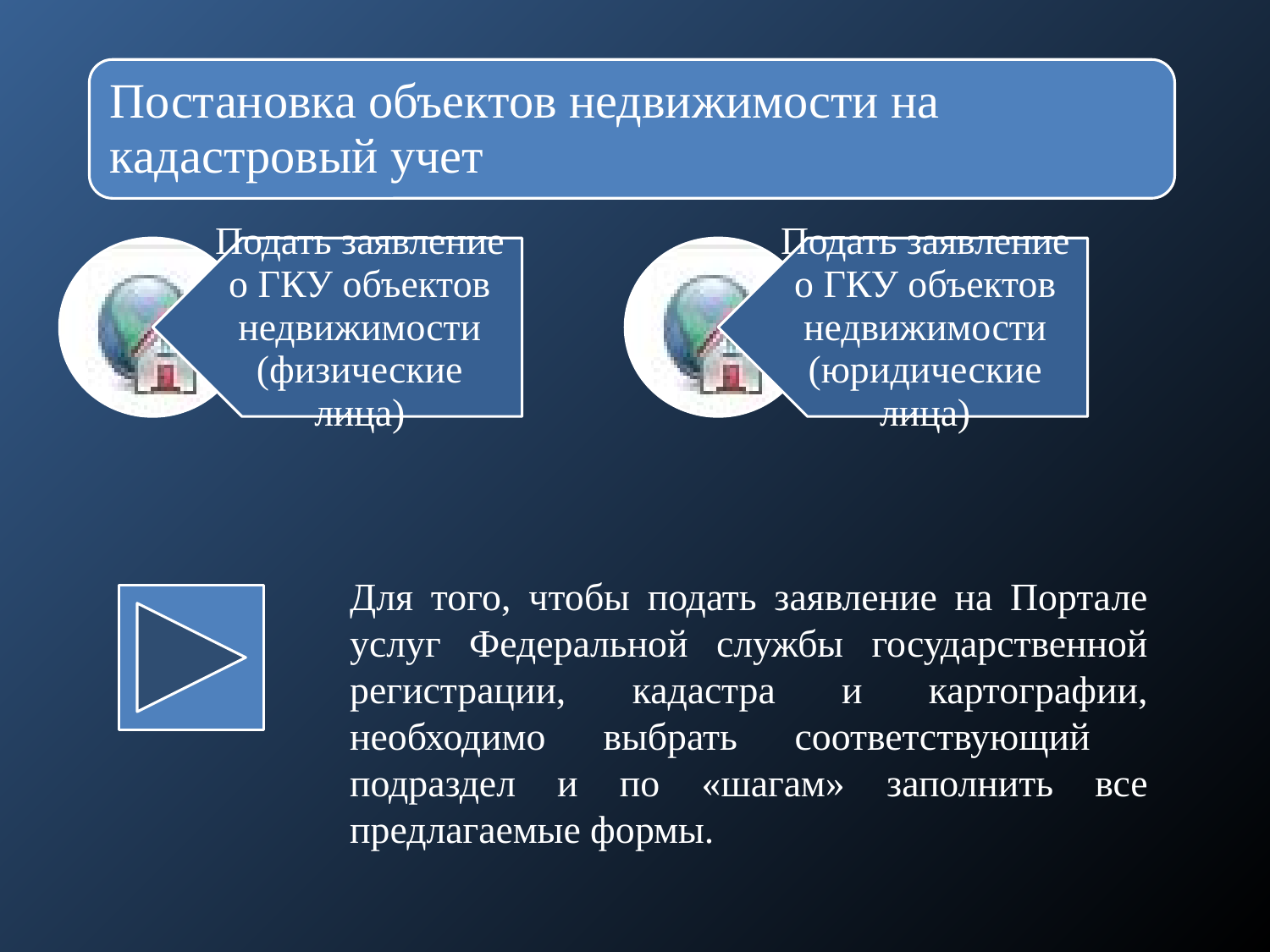

Постановка объектов недвижимости на кадастровый учет
Подать заявление о ГКУ объектов недвижимости (физические лица)
#

Подать заявление о ГКУ объектов недвижимости (юридические лица)
Для того, чтобы подать заявление на Портале услуг Федеральной службы государственной регистрации, кадастра и картографии, необходимо выбрать соответствующий  подраздел и по «шагам» заполнить все предлагаемые формы.